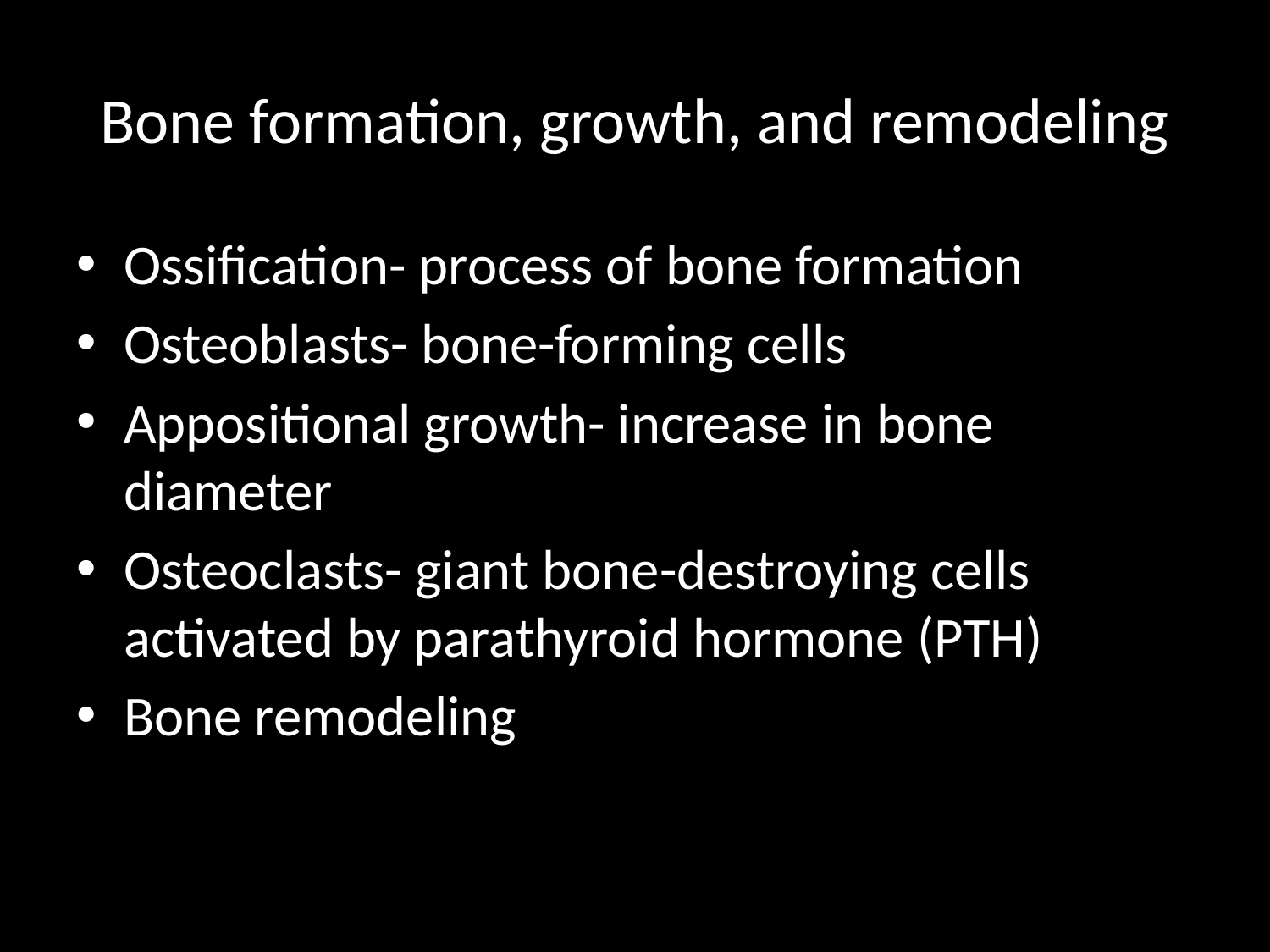

# Bone formation, growth, and remodeling
Ossification- process of bone formation
Osteoblasts- bone-forming cells
Appositional growth- increase in bone diameter
Osteoclasts- giant bone-destroying cells activated by parathyroid hormone (PTH)
Bone remodeling